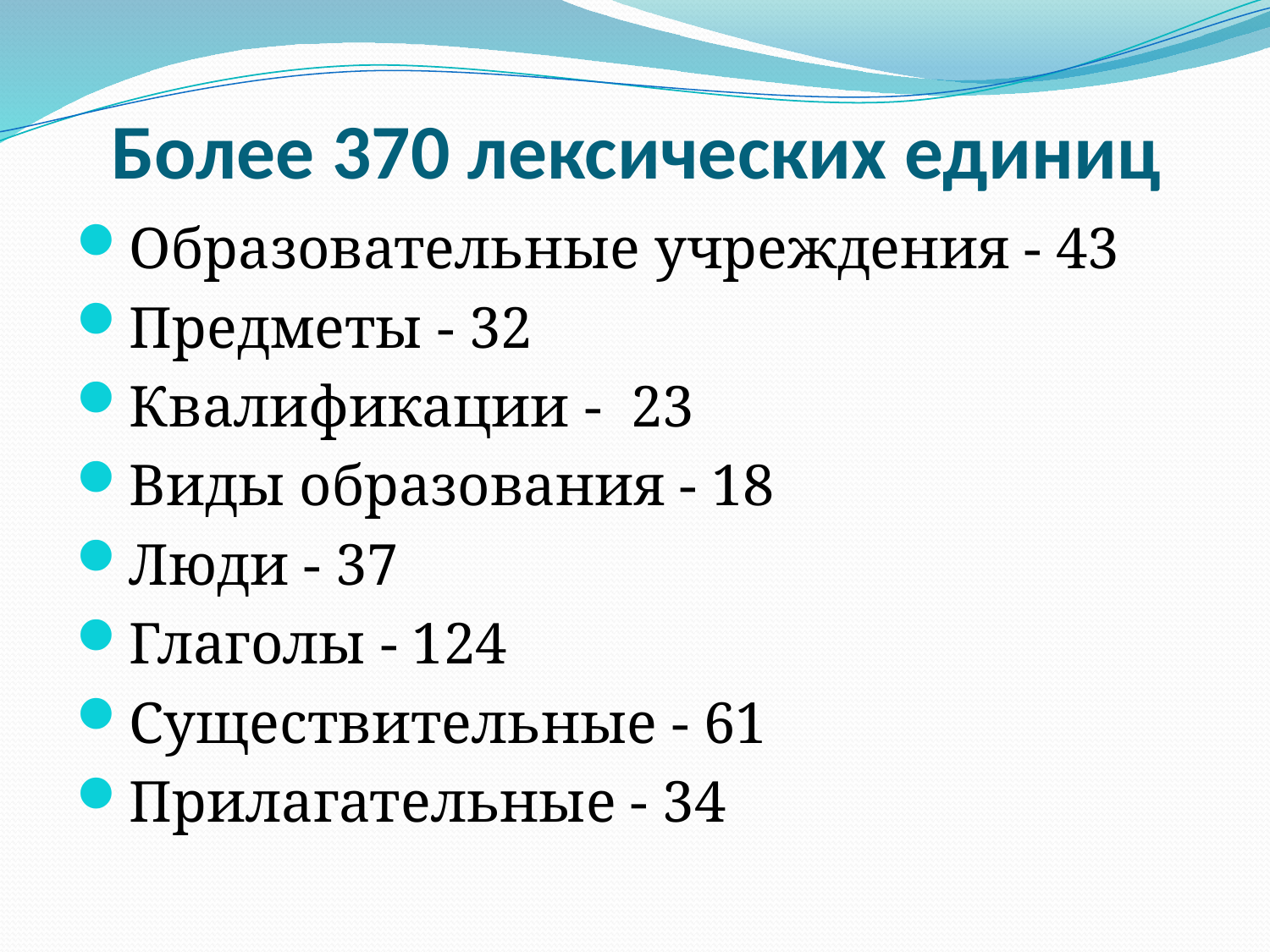

# Более 370 лексических единиц
Образовательные учреждения - 43
Предметы - 32
Квалификации -  23
Виды образования - 18
Люди - 37
Глаголы - 124
Существительные - 61
Прилагательные - 34